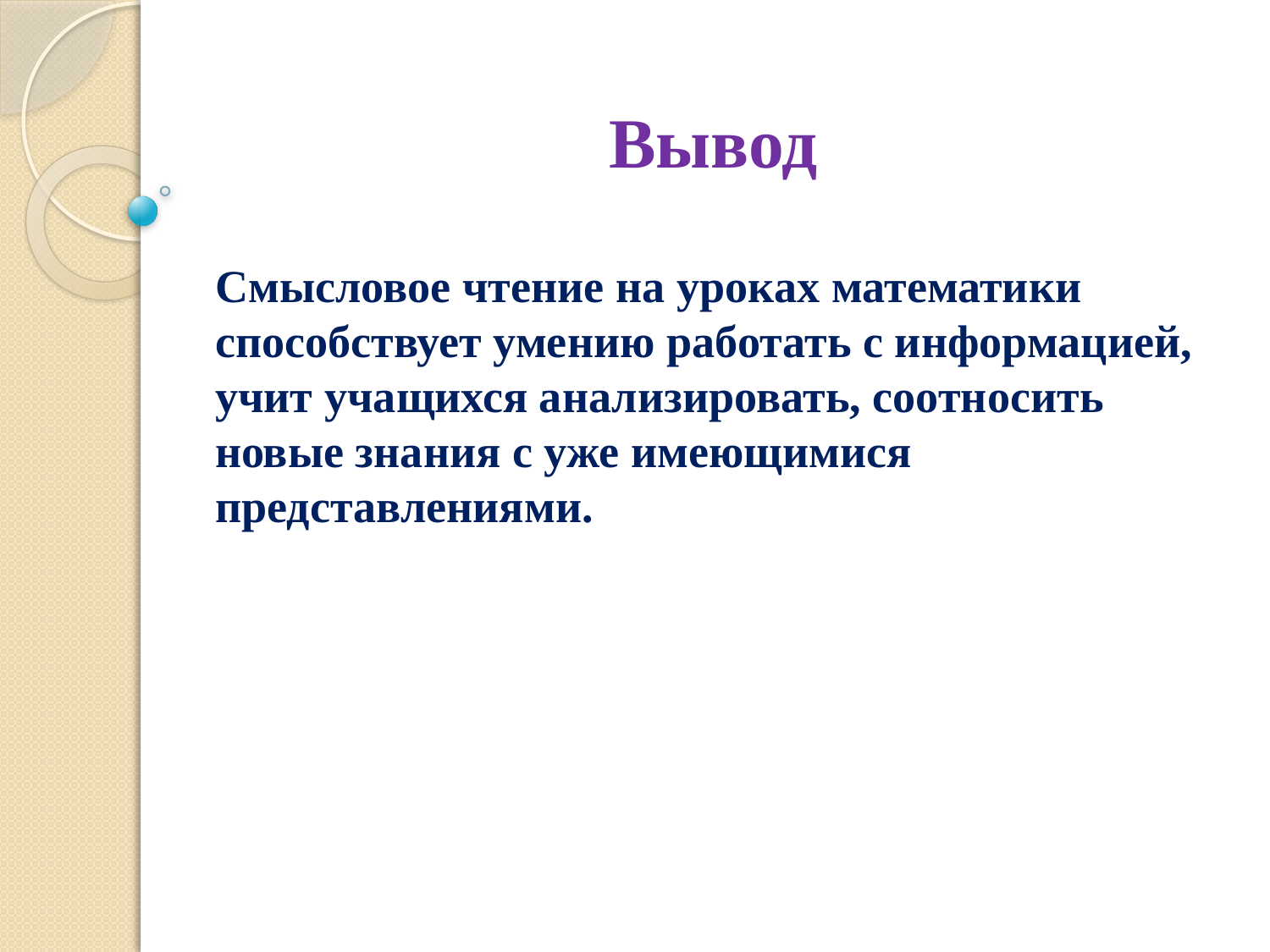

# Вывод
Смысловое чтение на уроках математики способствует умению работать с информацией, учит учащихся анализировать, соотносить новые знания с уже имеющимися представлениями.